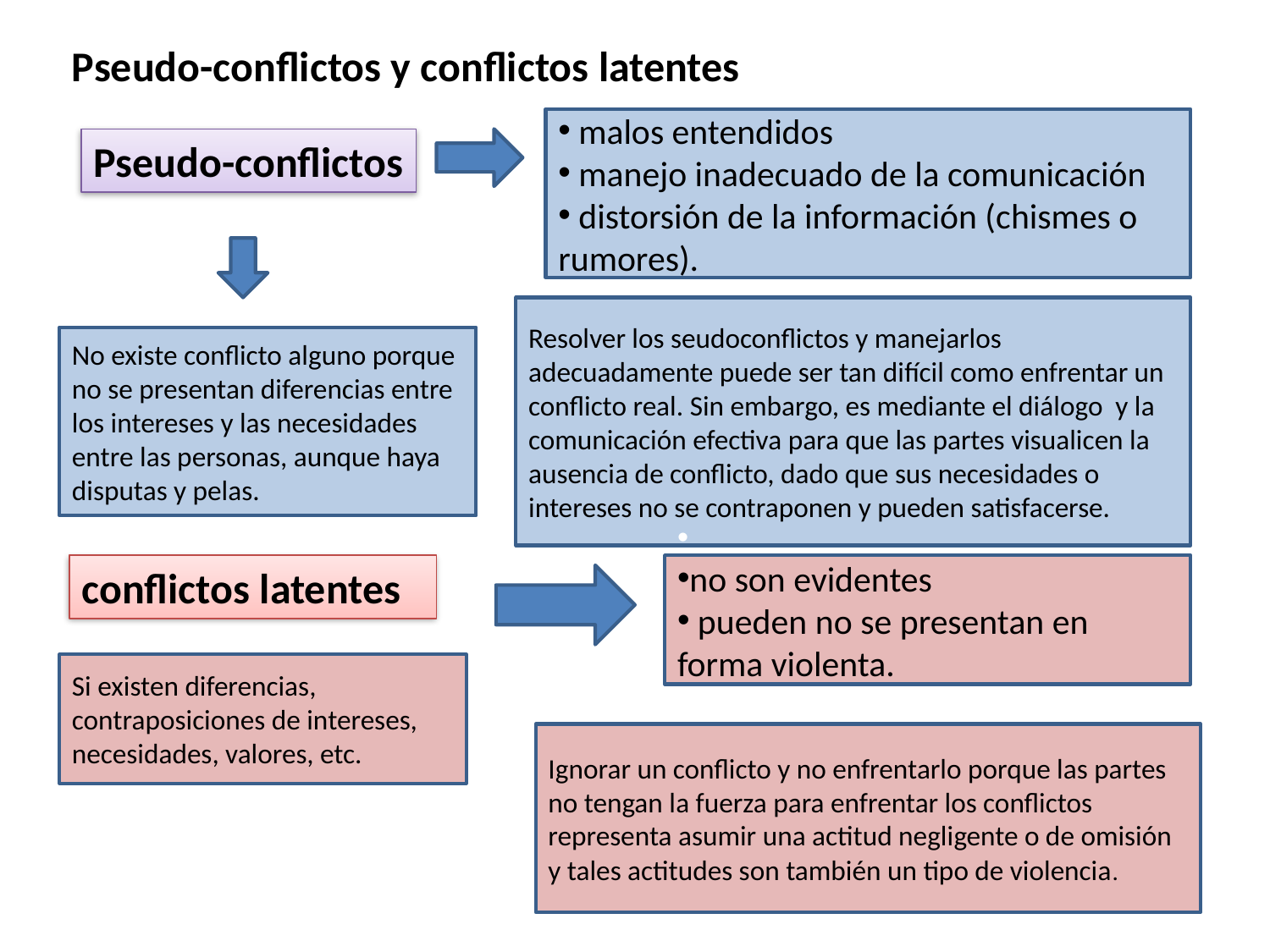

Pseudo-conflictos y conflictos latentes
 malos entendidos
 manejo inadecuado de la comunicación
 distorsión de la información (chismes o rumores).
Pseudo-conflictos

Resolver los seudoconflictos y manejarlos adecuadamente puede ser tan difícil como enfrentar un conflicto real. Sin embargo, es mediante el diálogo  y la comunicación efectiva para que las partes visualicen la ausencia de conflicto, dado que sus necesidades o intereses no se contraponen y pueden satisfacerse.
No existe conflicto alguno porque no se presentan diferencias entre los intereses y las necesidades entre las personas, aunque haya disputas y pelas.
conflictos latentes

no son evidentes
 pueden no se presentan en forma violenta.

Si existen diferencias, contraposiciones de intereses, necesidades, valores, etc.
Ignorar un conflicto y no enfrentarlo porque las partes no tengan la fuerza para enfrentar los conflictos representa asumir una actitud negligente o de omisión y tales actitudes son también un tipo de violencia.